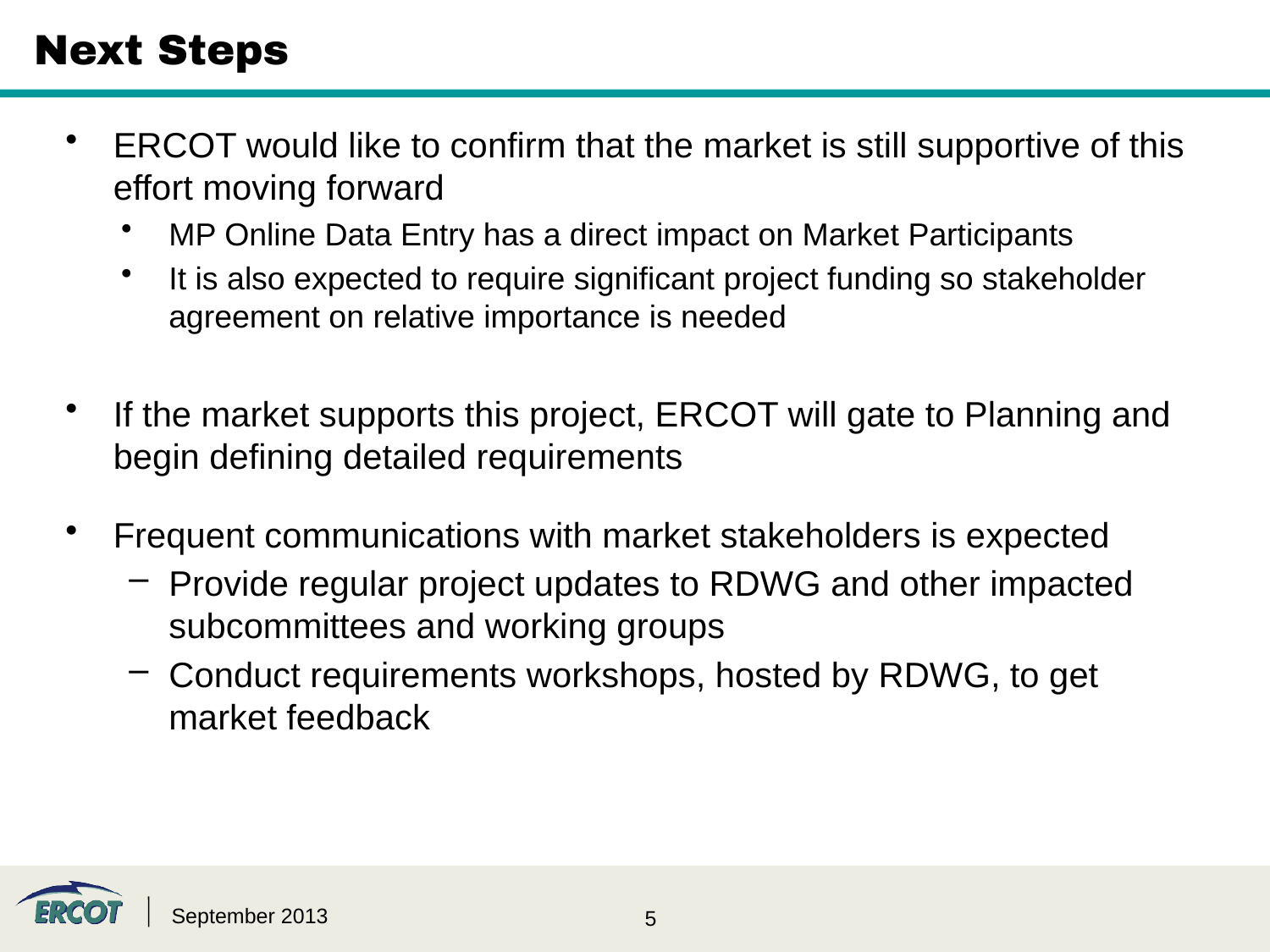

# Next Steps
ERCOT would like to confirm that the market is still supportive of this effort moving forward
MP Online Data Entry has a direct impact on Market Participants
It is also expected to require significant project funding so stakeholder agreement on relative importance is needed

If the market supports this project, ERCOT will gate to Planning and begin defining detailed requirements

Frequent communications with market stakeholders is expected
Provide regular project updates to RDWG and other impacted subcommittees and working groups
Conduct requirements workshops, hosted by RDWG, to get market feedback

September 2013